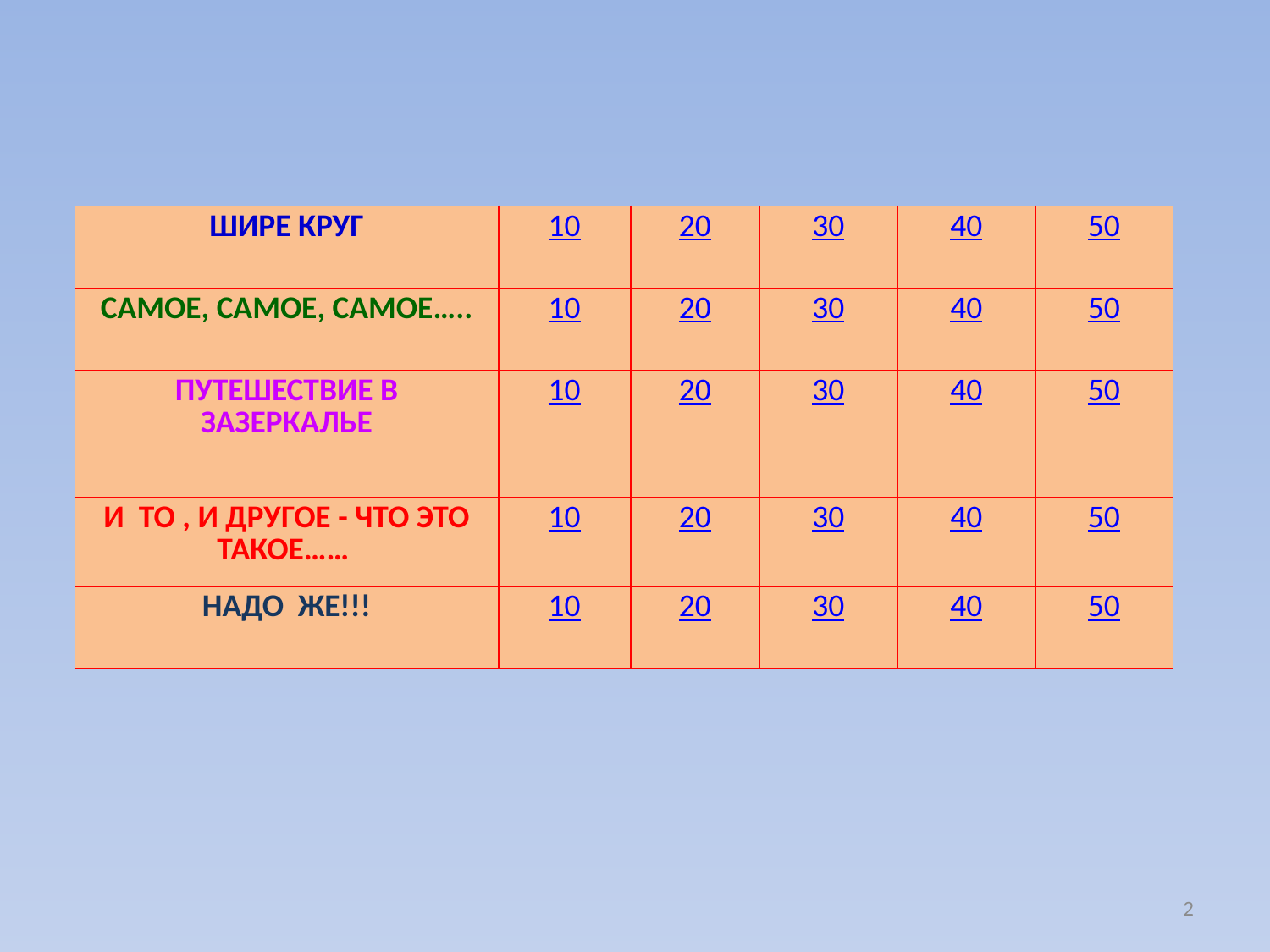

| ШИРЕ КРУГ | 10 | 20 | 30 | 40 | 50 |
| --- | --- | --- | --- | --- | --- |
| САМОЕ, САМОЕ, САМОЕ….. | 10 | 20 | 30 | 40 | 50 |
| ПУТЕШЕСТВИЕ В ЗАЗЕРКАЛЬЕ | 10 | 20 | 30 | 40 | 50 |
| И ТО , И ДРУГОЕ - ЧТО ЭТО ТАКОЕ…… | 10 | 20 | 30 | 40 | 50 |
| НАДО ЖЕ!!! | 10 | 20 | 30 | 40 | 50 |
2